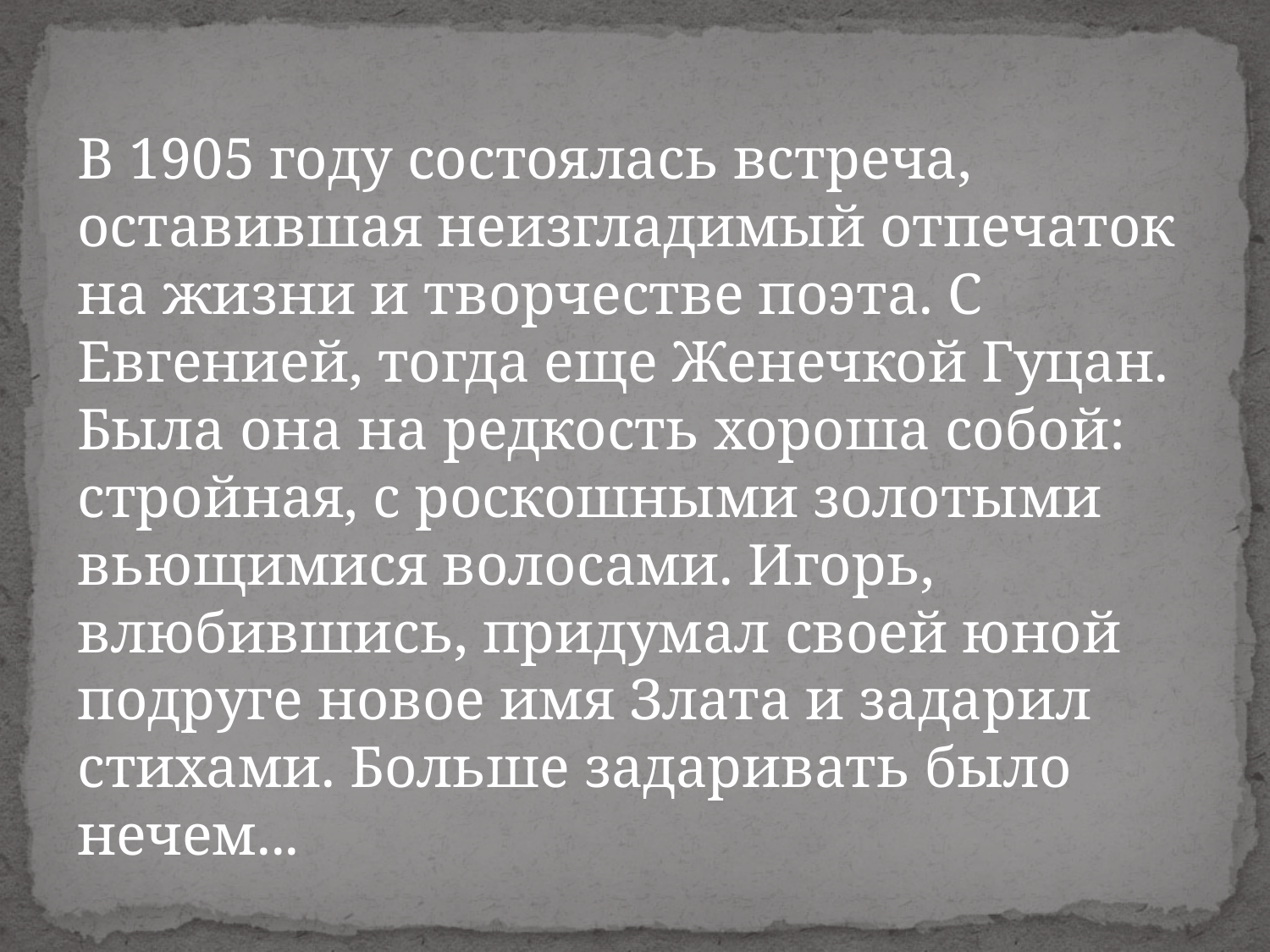

В 1905 году состоялась встреча, оставившая неизгладимый отпечаток на жизни и творчестве поэта. С Евгенией, тогда еще Женечкой Гуцан. Была она на редкость хороша собой: стройная, с роскошными золотыми вьющимися волосами. Игорь, влюбившись, придумал своей юной подруге новое имя Злата и задарил стихами. Больше задаривать было нечем...